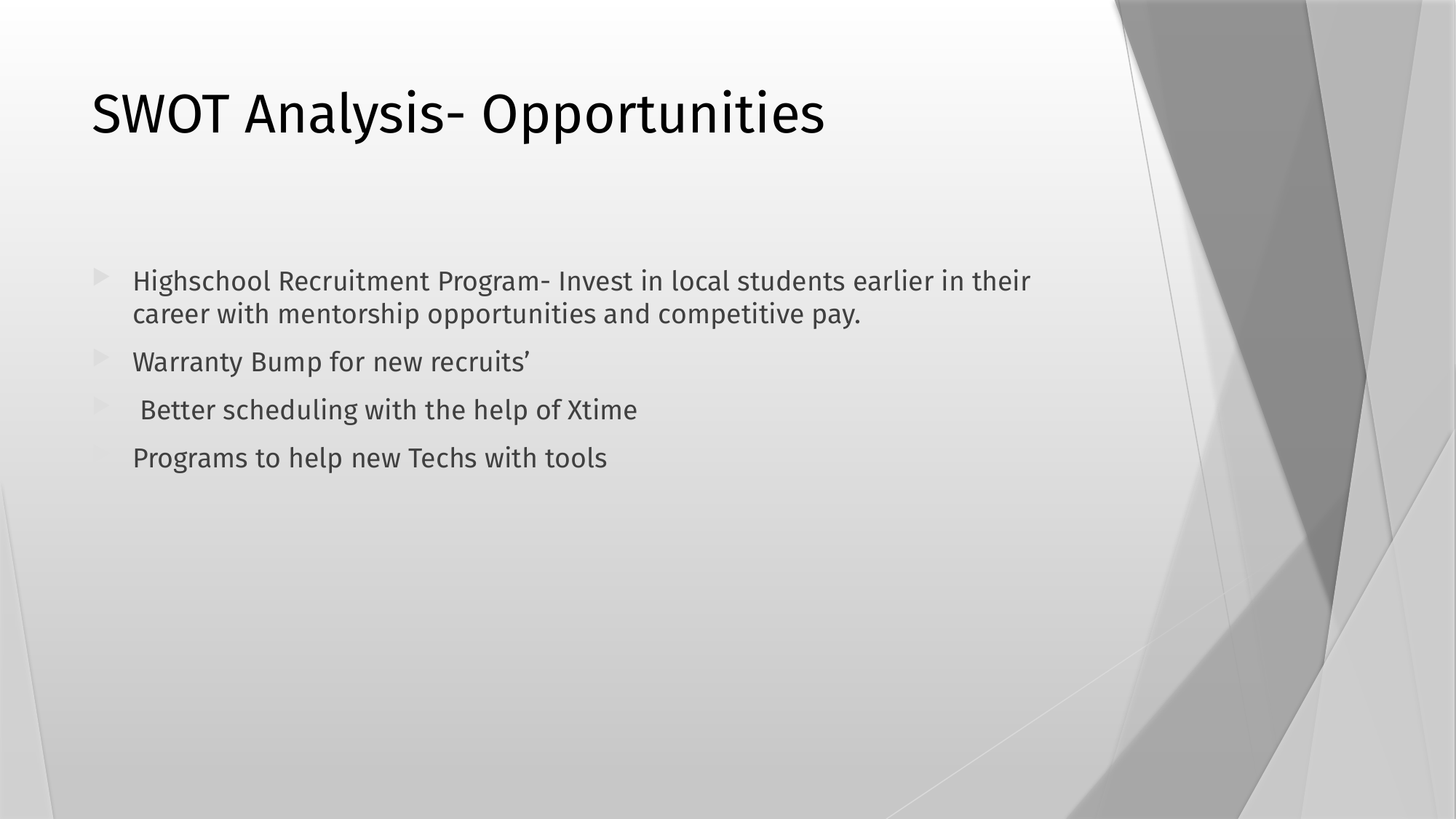

# SWOT Analysis- Opportunities
Highschool Recruitment Program- Invest in local students earlier in their career with mentorship opportunities and competitive pay.
Warranty Bump for new recruits’
 Better scheduling with the help of Xtime
Programs to help new Techs with tools